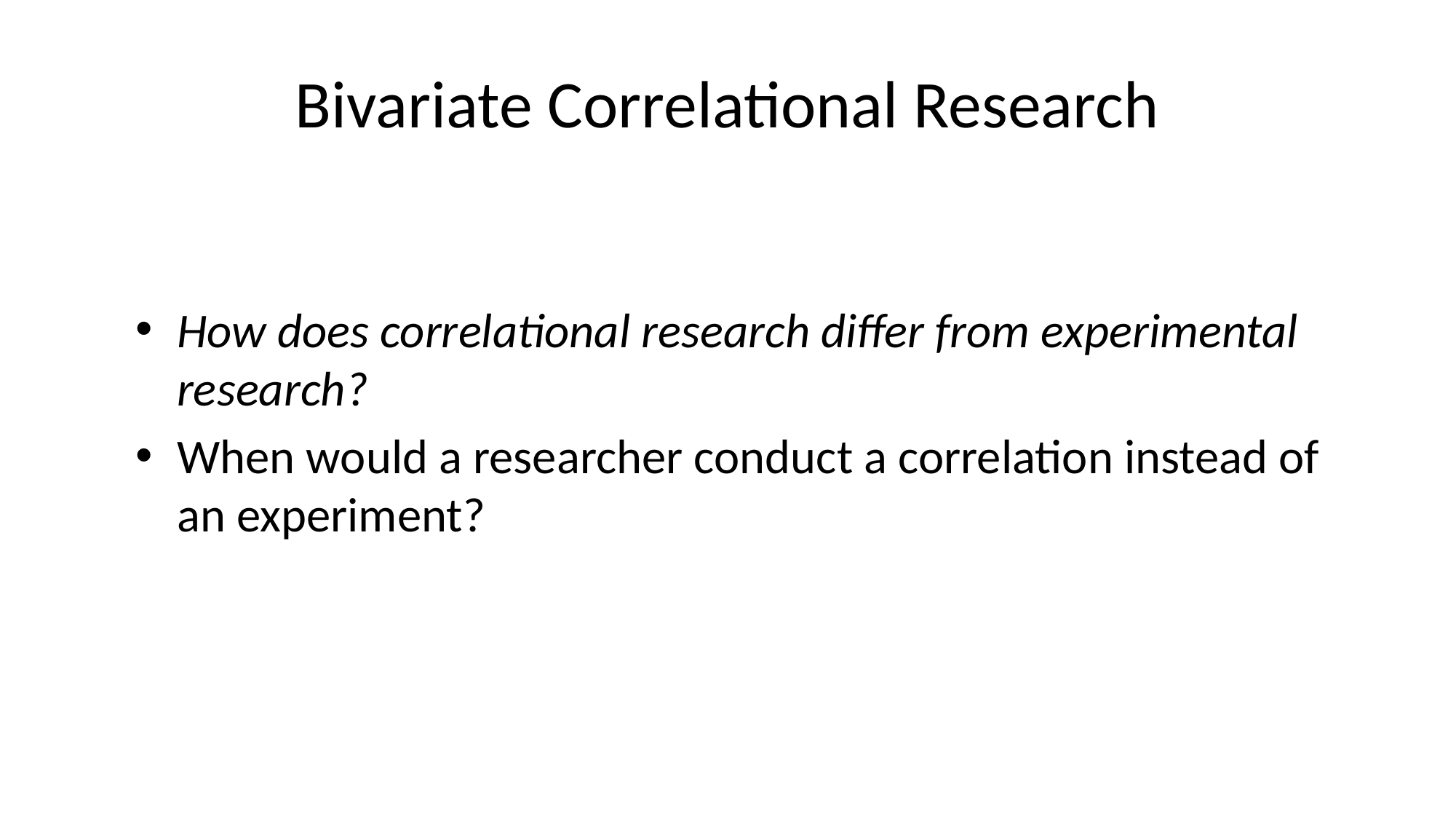

# Bivariate Correlational Research
How does correlational research differ from experimental research?
When would a researcher conduct a correlation instead of an experiment?